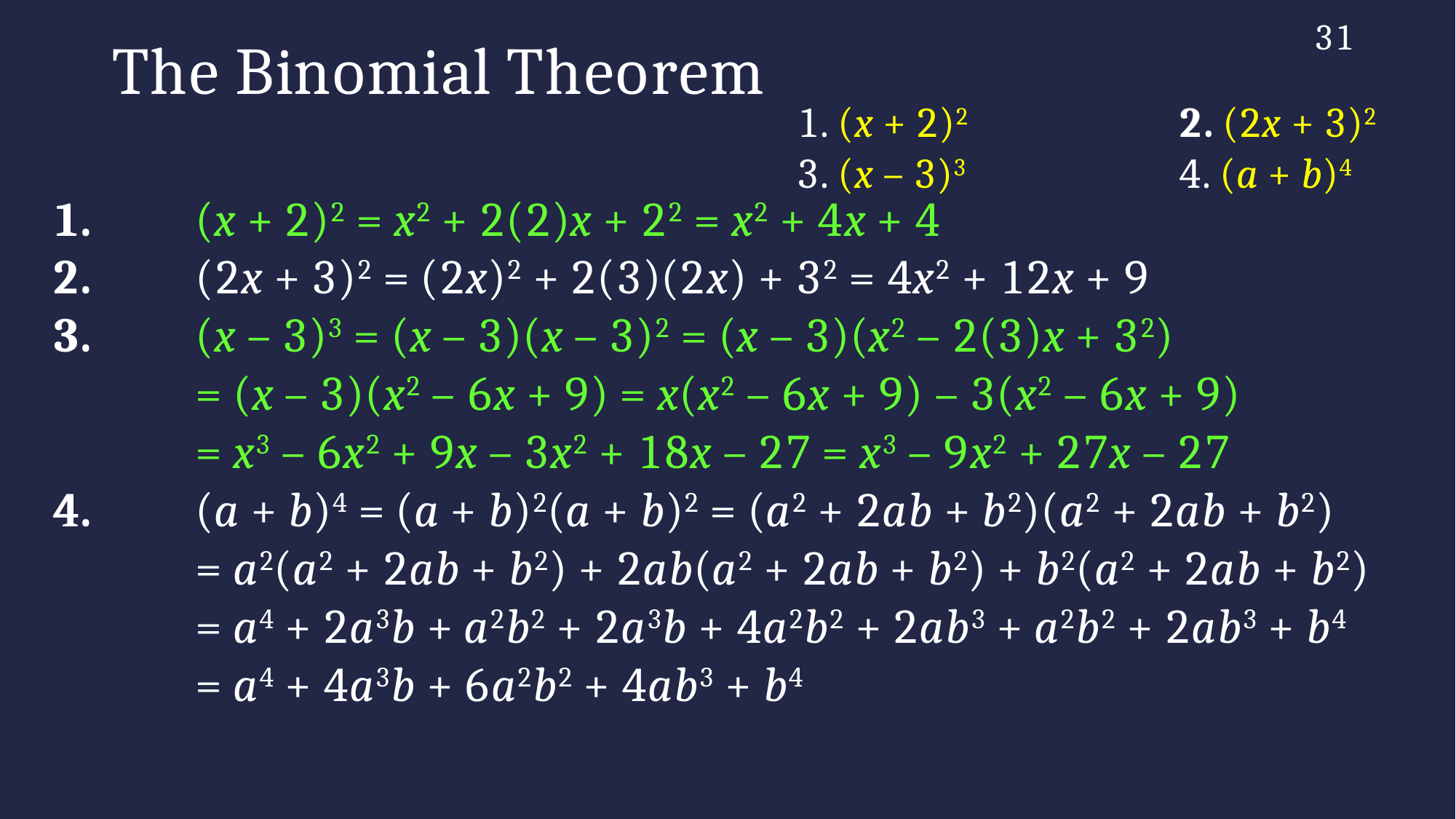

31
# The Binomial Theorem
1. (x + 2)2		2. (2x + 3)2
3. (x – 3)3		4. (a + b)4
1.	(x + 2)2 = x2 + 2(2)x + 22 = x2 + 4x + 4
2.	(2x + 3)2 = (2x)2 + 2(3)(2x) + 32 = 4x2 + 12x + 9
3.	(x – 3)3 = (x – 3)(x – 3)2 = (x – 3)(x2 – 2(3)x + 32)
		= (x – 3)(x2 – 6x + 9) = x(x2 – 6x + 9) – 3(x2 – 6x + 9)
		= x3 – 6x2 + 9x – 3x2 + 18x – 27 = x3 – 9x2 + 27x – 27
4.	(a + b)4 = (a + b)2(a + b)2 = (a2 + 2ab + b2)(a2 + 2ab + b2)
		= a2(a2 + 2ab + b2) + 2ab(a2 + 2ab + b2) + b2(a2 + 2ab + b2) 	= a4 + 2a3b + a2b2 + 2a3b + 4a2b2 + 2ab3 + a2b2 + 2ab3 + b4
		= a4 + 4a3b + 6a2b2 + 4ab3 + b4